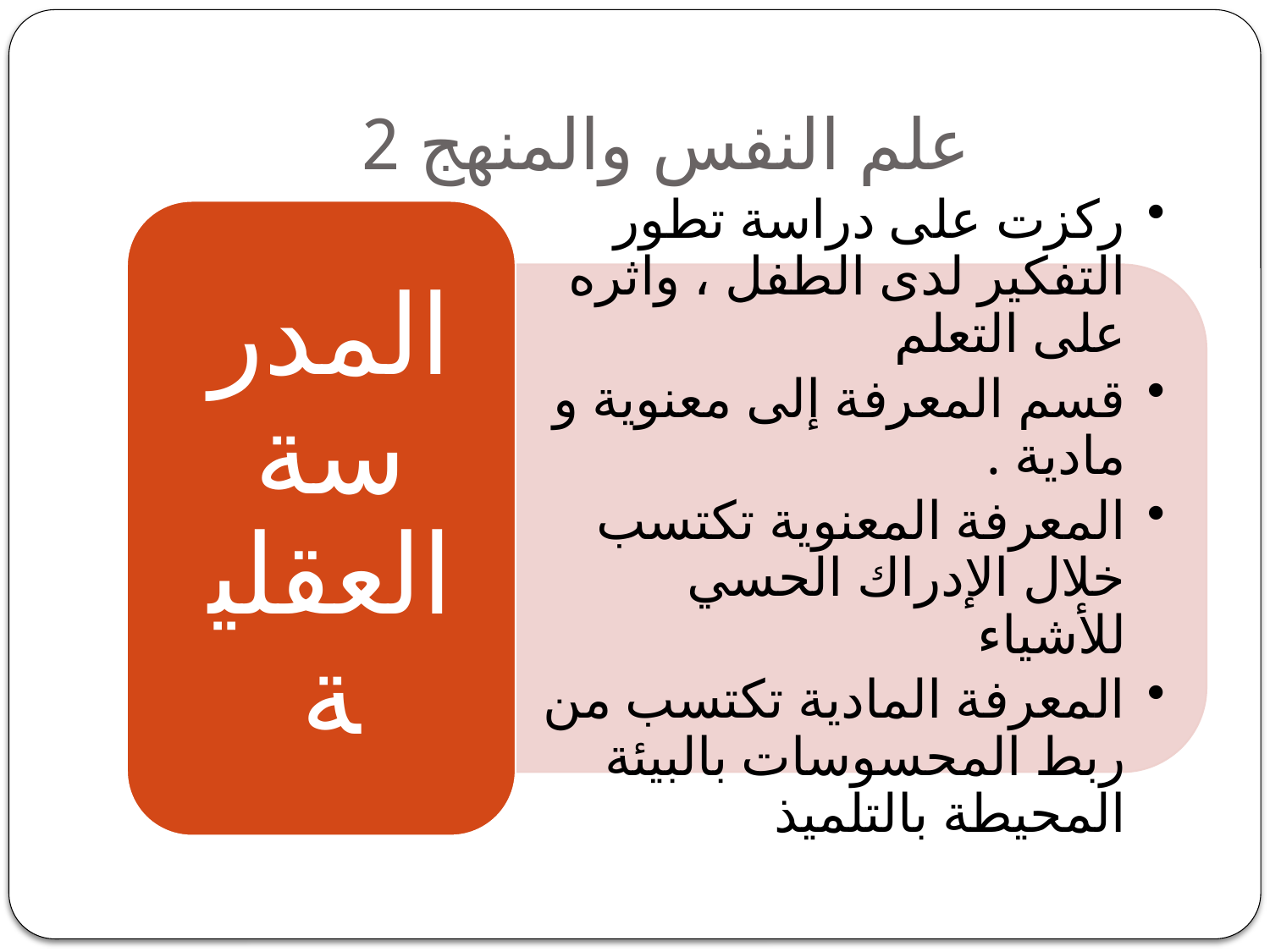

# علم النفس والمنهج 2
ركزت على دراسة تطور التفكير لدى الطفل ، واثره على التعلم
قسم المعرفة إلى معنوية و مادية .
المعرفة المعنوية تكتسب خلال الإدراك الحسي للأشياء
المعرفة المادية تكتسب من ربط المحسوسات بالبيئة المحيطة بالتلميذ
المدرسة العقلية